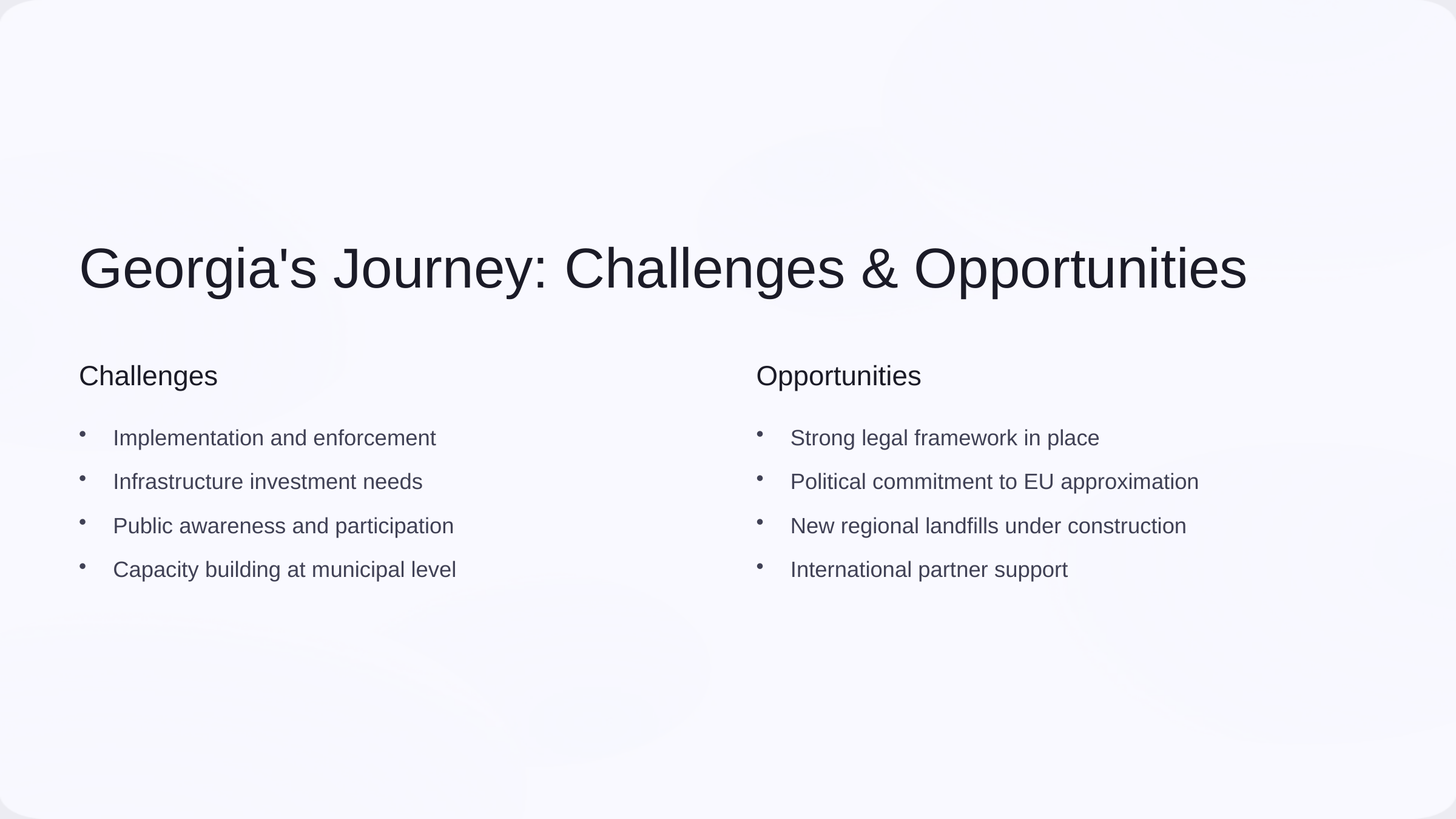

Georgia's Journey: Challenges & Opportunities
Challenges
Opportunities
Implementation and enforcement
Strong legal framework in place
Infrastructure investment needs
Political commitment to EU approximation
Public awareness and participation
New regional landfills under construction
Capacity building at municipal level
International partner support